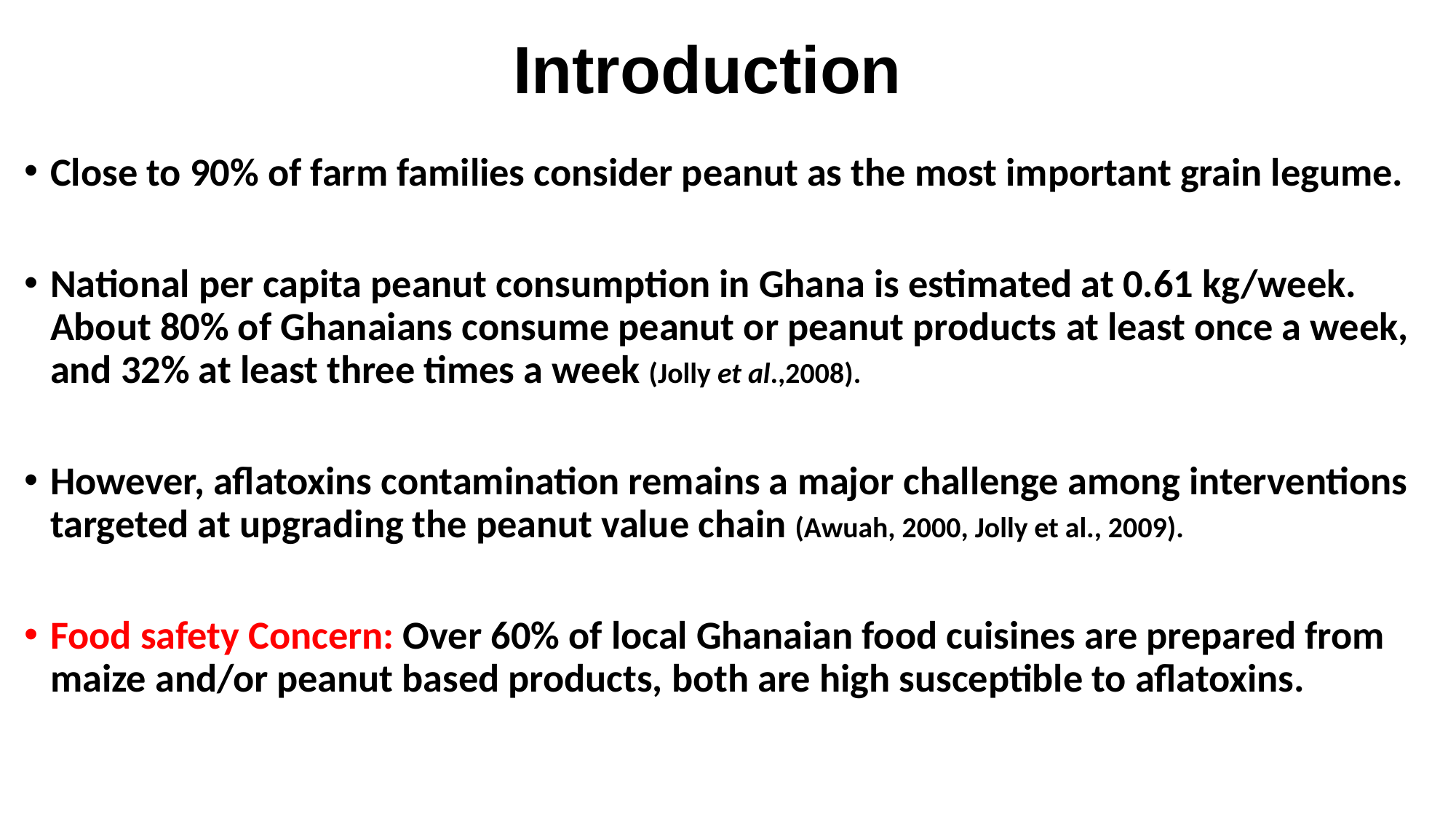

# Introduction
Close to 90% of farm families consider peanut as the most important grain legume.

National per capita peanut consumption in Ghana is estimated at 0.61 kg/week. About 80% of Ghanaians consume peanut or peanut products at least once a week, and 32% at least three times a week (Jolly et al.,2008).

However, aflatoxins contamination remains a major challenge among interventions targeted at upgrading the peanut value chain (Awuah, 2000, Jolly et al., 2009).

Food safety Concern: Over 60% of local Ghanaian food cuisines are prepared from maize and/or peanut based products, both are high susceptible to aflatoxins.